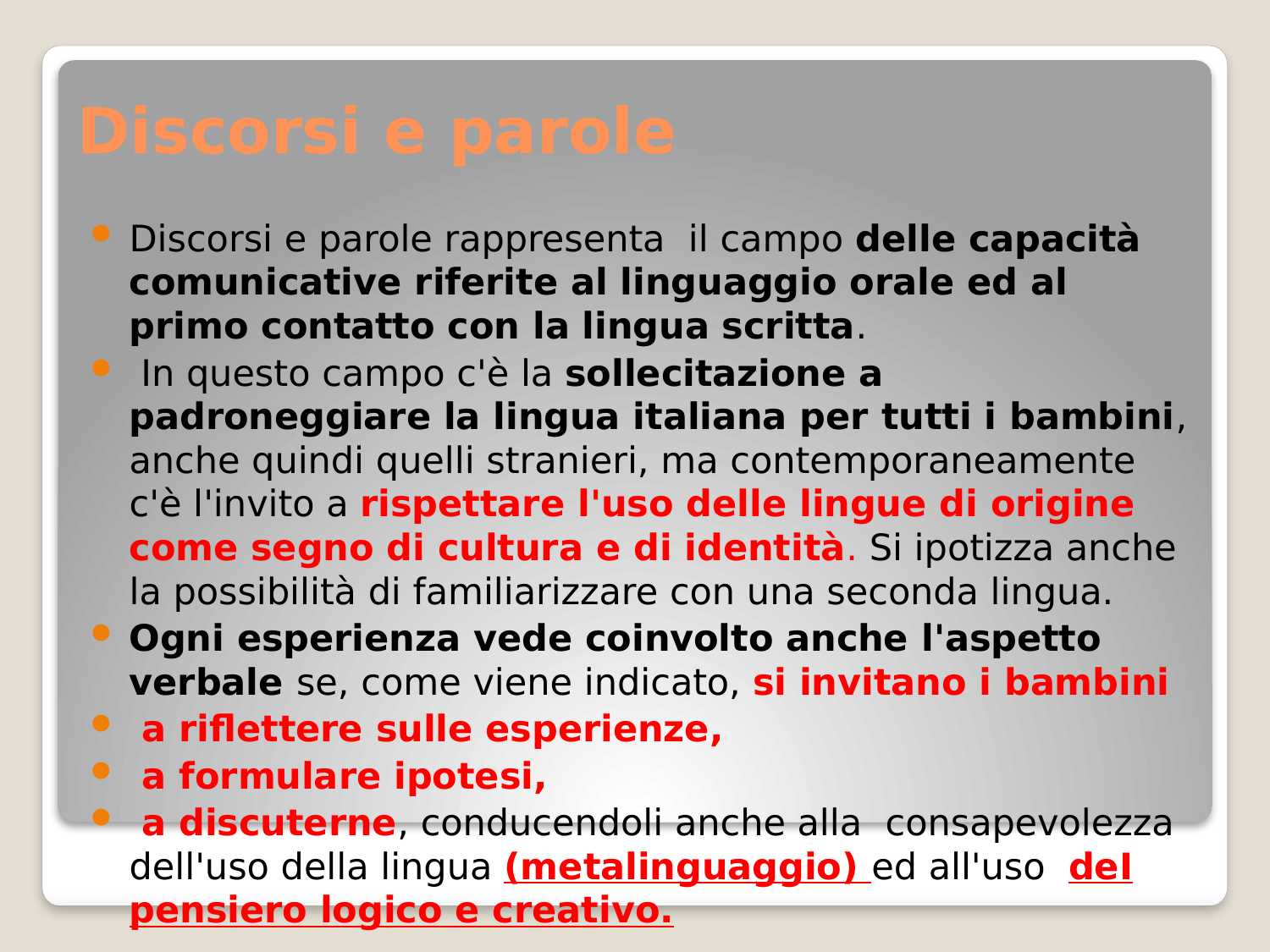

# Discorsi e parole
Discorsi e parole rappresenta  il campo delle capacità comunicative riferite al linguaggio orale ed al primo contatto con la lingua scritta.
 In questo campo c'è la sollecitazione a padroneggiare la lingua italiana per tutti i bambini, anche quindi quelli stranieri, ma contemporaneamente c'è l'invito a rispettare l'uso delle lingue di origine come segno di cultura e di identità. Si ipotizza anche la possibilità di familiarizzare con una seconda lingua.
Ogni esperienza vede coinvolto anche l'aspetto verbale se, come viene indicato, si invitano i bambini
 a riflettere sulle esperienze,
 a formulare ipotesi,
 a discuterne, conducendoli anche alla  consapevolezza  dell'uso della lingua (metalinguaggio) ed all'uso  deI pensiero logico e creativo.